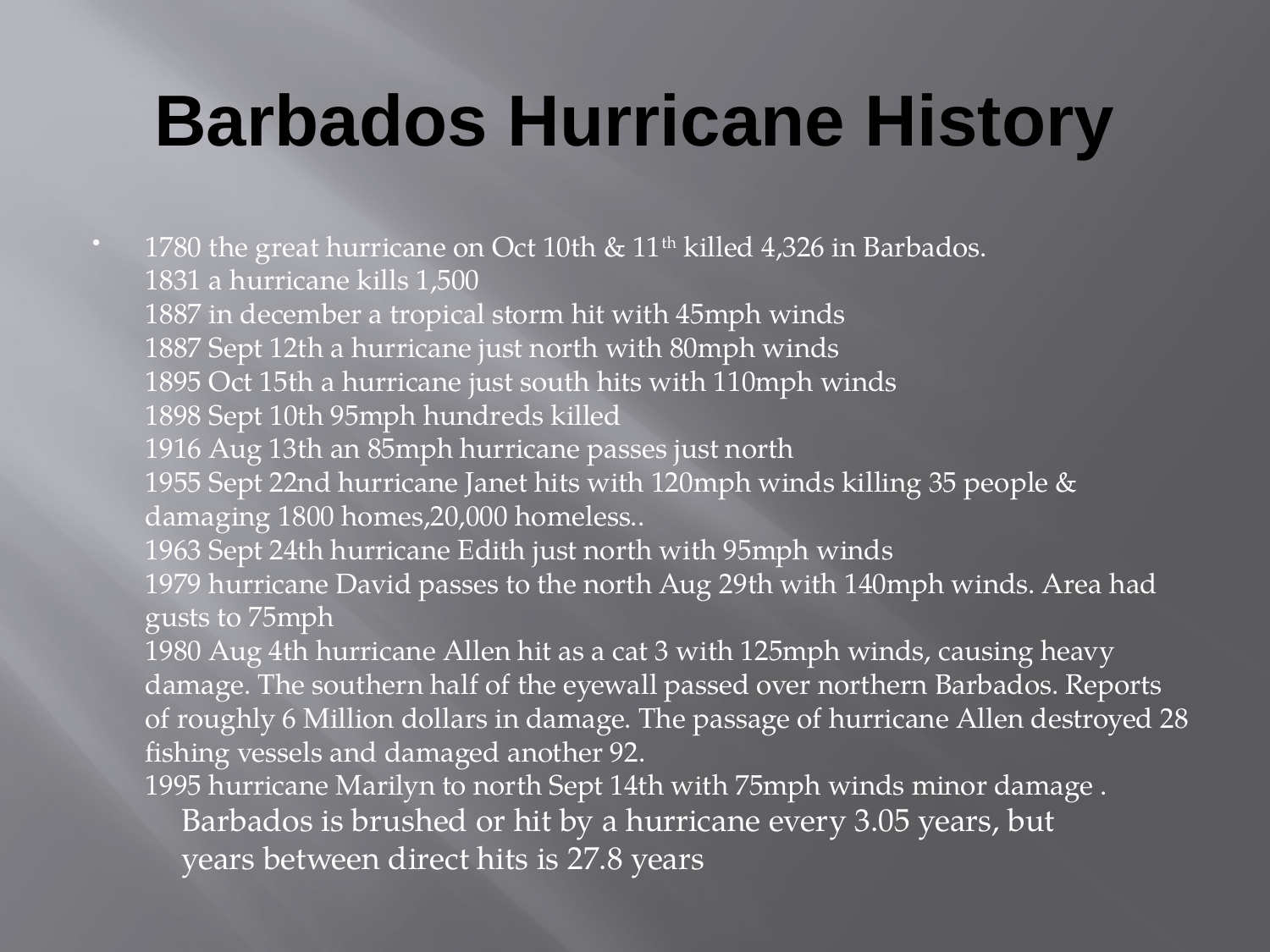

# Barbados Hurricane History
1780 the great hurricane on Oct 10th & 11th killed 4,326 in Barbados.
1831 a hurricane kills 1,500
1887 in december a tropical storm hit with 45mph winds
1887 Sept 12th a hurricane just north with 80mph winds
1895 Oct 15th a hurricane just south hits with 110mph winds
1898 Sept 10th 95mph hundreds killed
1916 Aug 13th an 85mph hurricane passes just north
1955 Sept 22nd hurricane Janet hits with 120mph winds killing 35 people & damaging 1800 homes,20,000 homeless..
1963 Sept 24th hurricane Edith just north with 95mph winds
1979 hurricane David passes to the north Aug 29th with 140mph winds. Area had gusts to 75mph
1980 Aug 4th hurricane Allen hit as a cat 3 with 125mph winds, causing heavy damage. The southern half of the eyewall passed over northern Barbados. Reports of roughly 6 Million dollars in damage. The passage of hurricane Allen destroyed 28 fishing vessels and damaged another 92.
1995 hurricane Marilyn to north Sept 14th with 75mph winds minor damage .
Barbados is brushed or hit by a hurricane every 3.05 years, but years between direct hits is 27.8 years